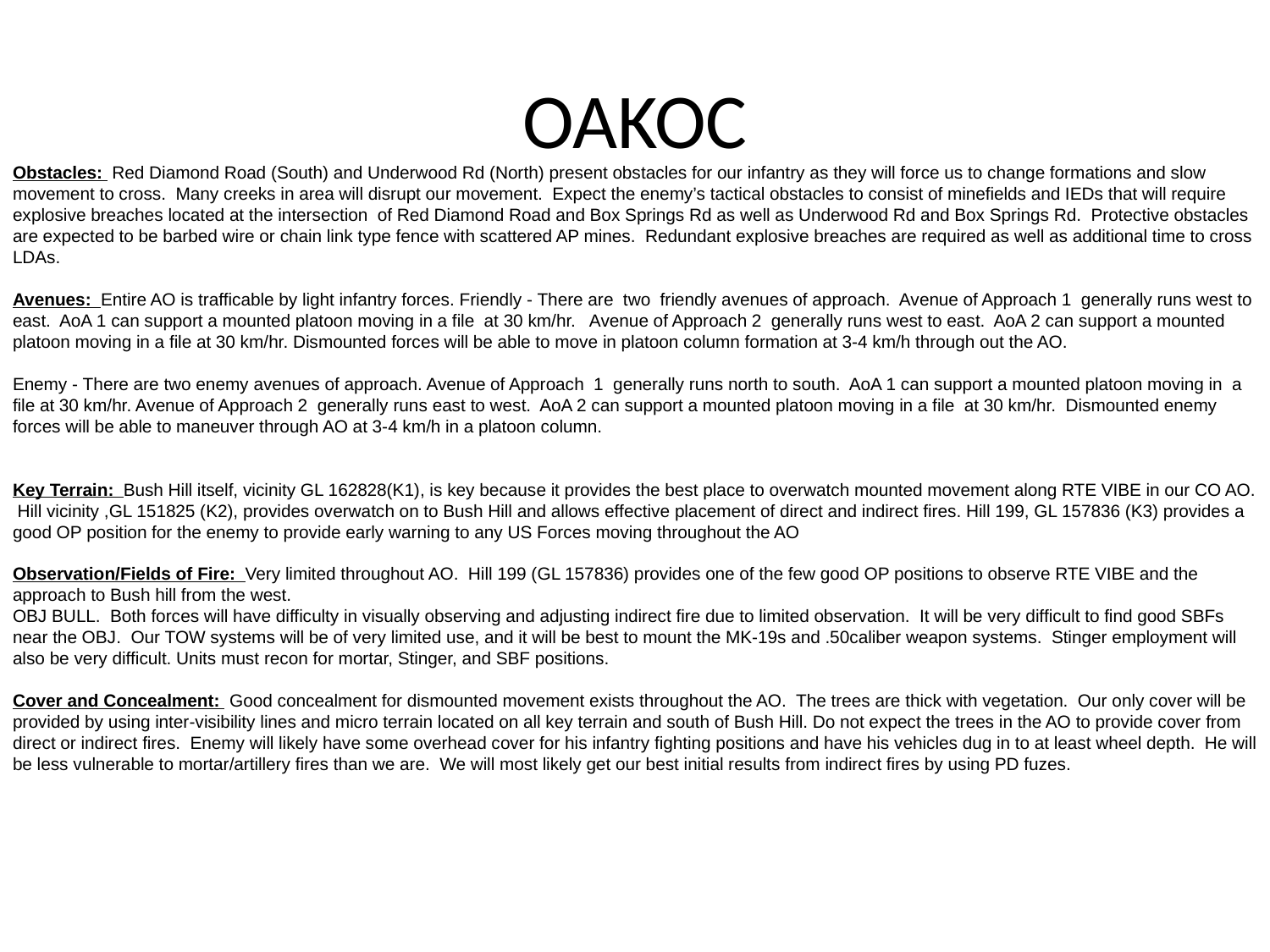

# OAKOC
Obstacles:  Red Diamond Road (South) and Underwood Rd (North) present obstacles for our infantry as they will force us to change formations and slow movement to cross.  Many creeks in area will disrupt our movement.  Expect the enemy’s tactical obstacles to consist of minefields and IEDs that will require explosive breaches located at the intersection  of Red Diamond Road and Box Springs Rd as well as Underwood Rd and Box Springs Rd.  Protective obstacles are expected to be barbed wire or chain link type fence with scattered AP mines.  Redundant explosive breaches are required as well as additional time to cross LDAs.

Avenues:  Entire AO is trafficable by light infantry forces. Friendly - There are  two  friendly avenues of approach.  Avenue of Approach 1  generally runs west to east.  AoA 1 can support a mounted platoon moving in a file  at 30 km/hr.   Avenue of Approach 2  generally runs west to east.  AoA 2 can support a mounted platoon moving in a file at 30 km/hr. Dismounted forces will be able to move in platoon column formation at 3-4 km/h through out the AO.

Enemy - There are two enemy avenues of approach. Avenue of Approach  1  generally runs north to south.  AoA 1 can support a mounted platoon moving in  a file at 30 km/hr. Avenue of Approach 2  generally runs east to west.  AoA 2 can support a mounted platoon moving in a file  at 30 km/hr.  Dismounted enemy forces will be able to maneuver through AO at 3-4 km/h in a platoon column.

Key Terrain:  Bush Hill itself, vicinity GL 162828(K1), is key because it provides the best place to overwatch mounted movement along RTE VIBE in our CO AO.  Hill vicinity ,GL 151825 (K2), provides overwatch on to Bush Hill and allows effective placement of direct and indirect fires. Hill 199, GL 157836 (K3) provides a good OP position for the enemy to provide early warning to any US Forces moving throughout the AO

Observation/Fields of Fire:  Very limited throughout AO.  Hill 199 (GL 157836) provides one of the few good OP positions to observe RTE VIBE and the approach to Bush hill from the west.
OBJ BULL.  Both forces will have difficulty in visually observing and adjusting indirect fire due to limited observation.  It will be very difficult to find good SBFs near the OBJ.  Our TOW systems will be of very limited use, and it will be best to mount the MK-19s and .50caliber weapon systems.  Stinger employment will also be very difficult. Units must recon for mortar, Stinger, and SBF positions.

Cover and Concealment:  Good concealment for dismounted movement exists throughout the AO.  The trees are thick with vegetation.  Our only cover will be provided by using inter-visibility lines and micro terrain located on all key terrain and south of Bush Hill. Do not expect the trees in the AO to provide cover from direct or indirect fires.  Enemy will likely have some overhead cover for his infantry fighting positions and have his vehicles dug in to at least wheel depth.  He will be less vulnerable to mortar/artillery fires than we are.  We will most likely get our best initial results from indirect fires by using PD fuzes.